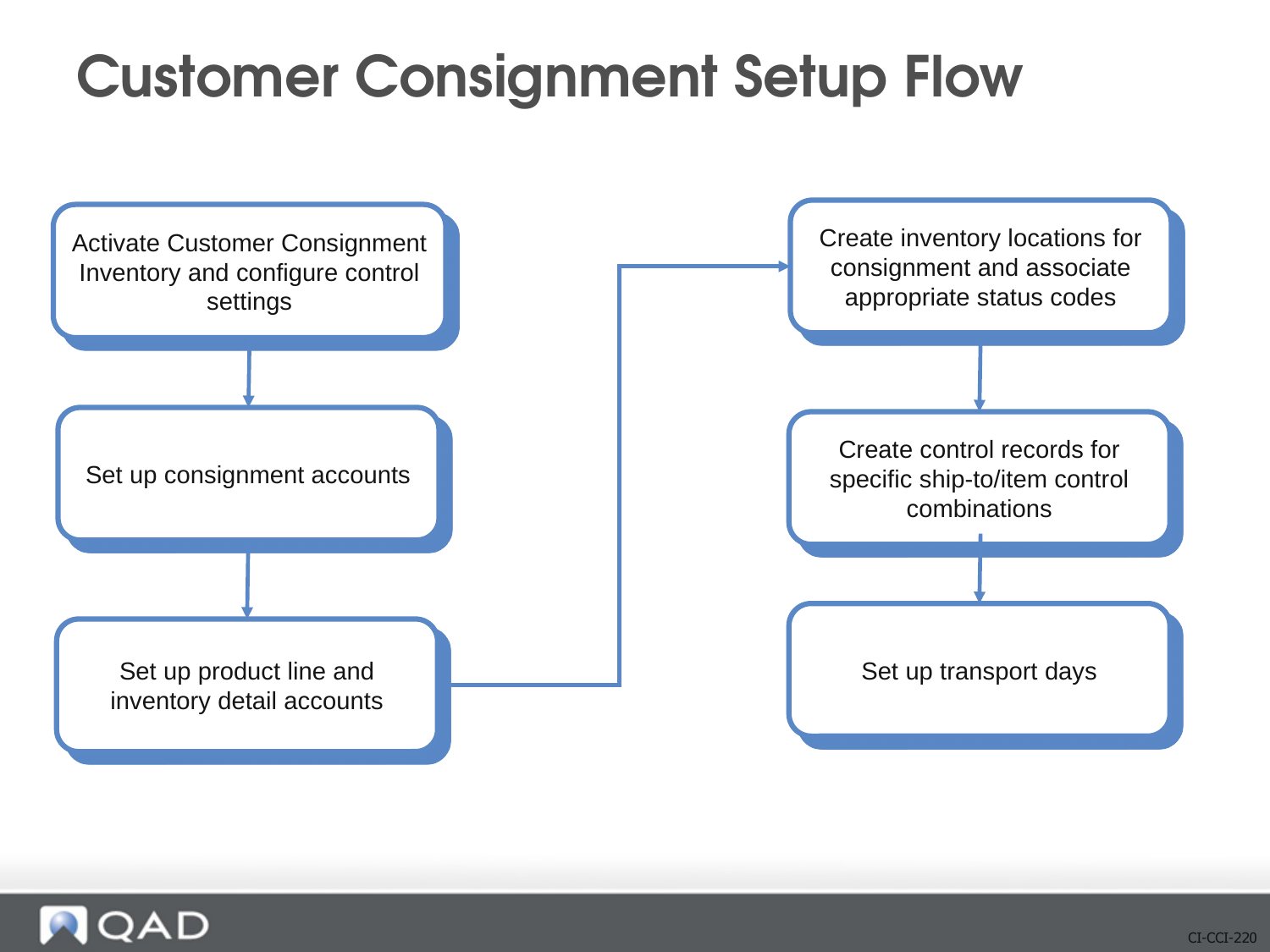

# Customer Consignment Setup Flow
Create inventory locations for consignment and associate appropriate status codes
Activate Customer Consignment Inventory and configure control settings
Set up consignment accounts
Create control records for specific ship-to/item control combinations
Set up transport days
Set up product line and inventory detail accounts
CI-CCI-220